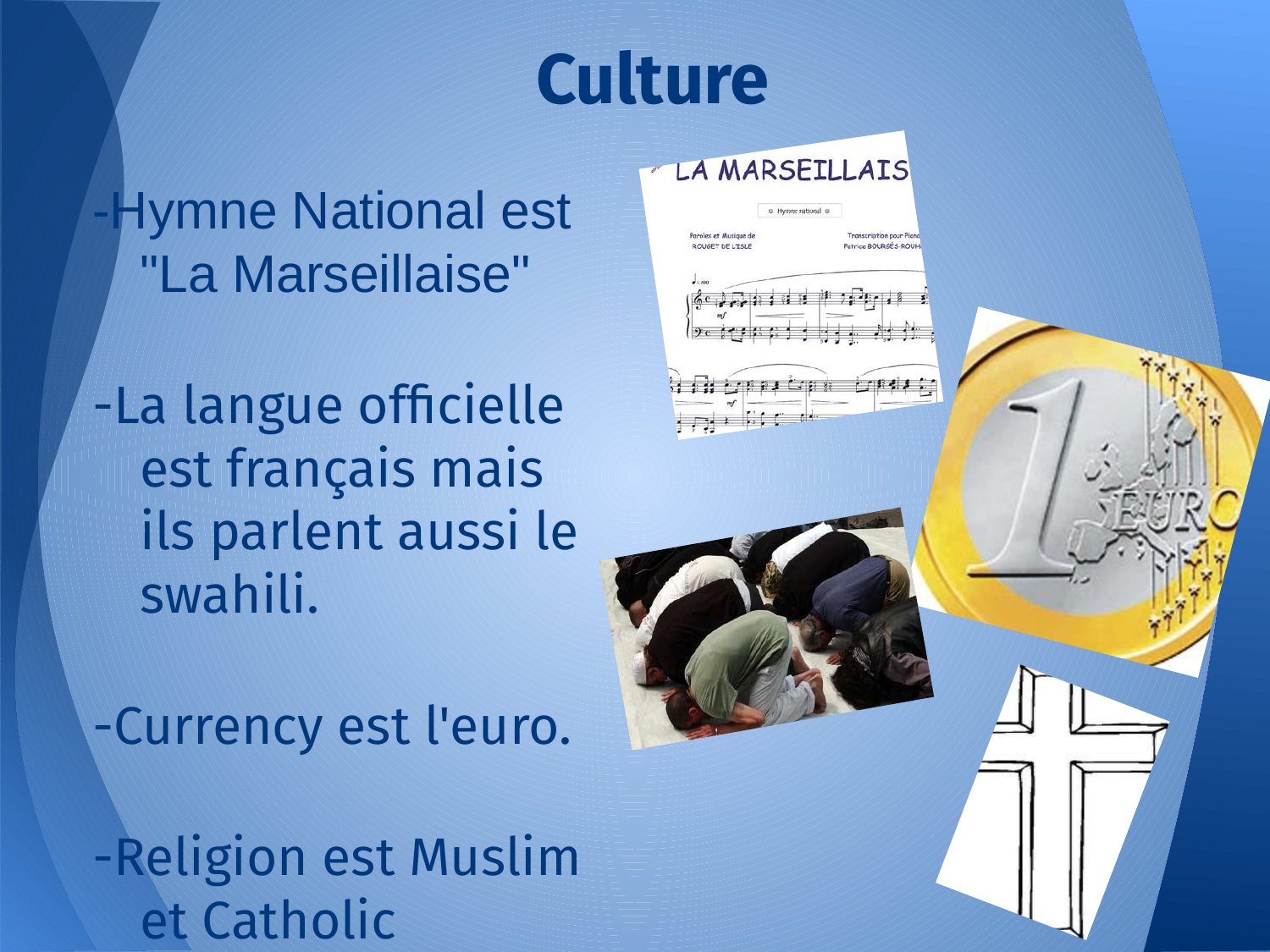

# Culture

-Hymne National est "La Marseillaise"

-La langue officielle est français mais ils parlent aussi le swahili.

-Currency est l'euro.

-Religion est Muslim et Catholic